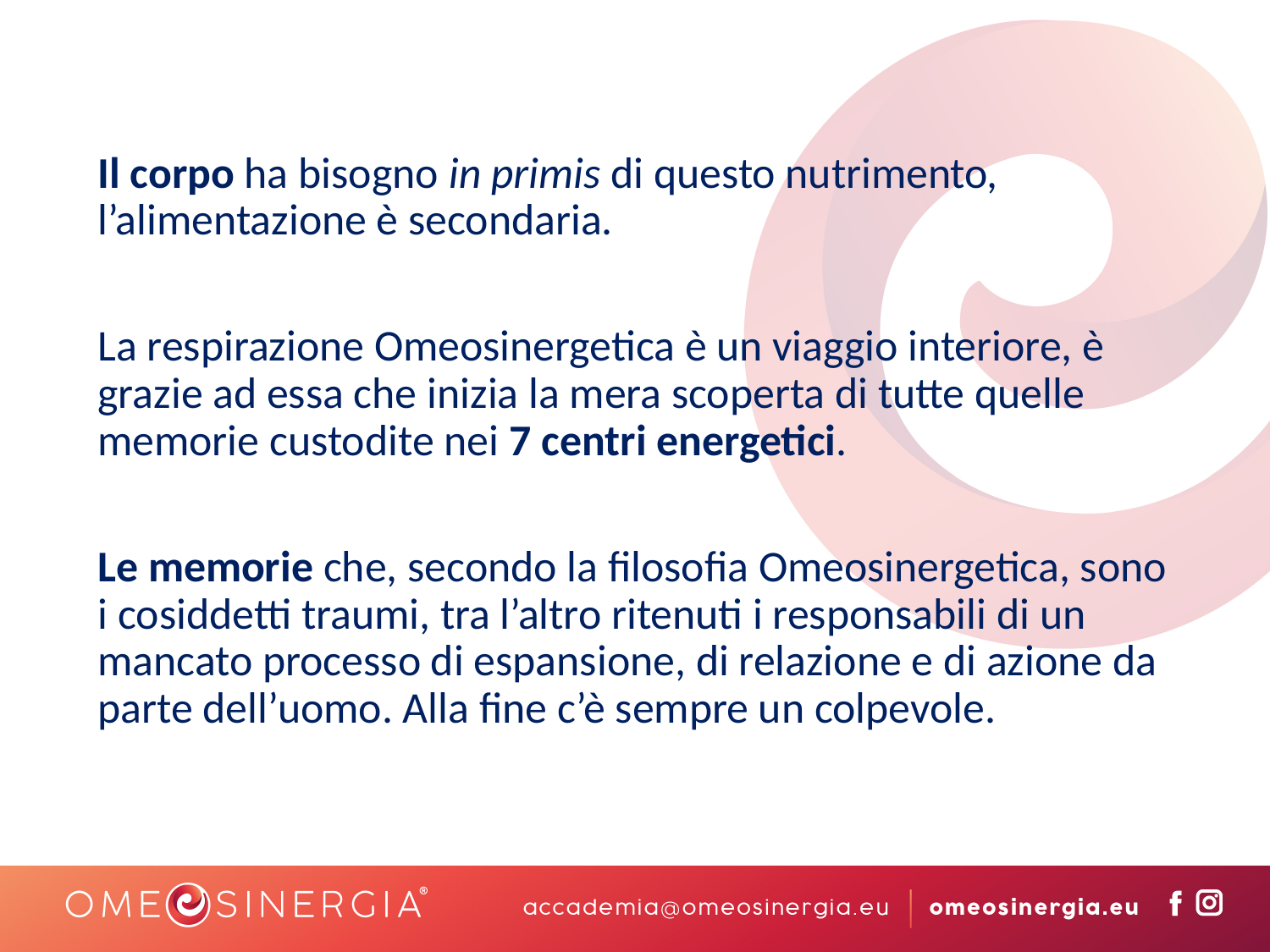

Il corpo ha bisogno in primis di questo nutrimento, l’alimentazione è secondaria.

La respirazione Omeosinergetica è un viaggio interiore, è grazie ad essa che inizia la mera scoperta di tutte quelle memorie custodite nei 7 centri energetici.

Le memorie che, secondo la filosofia Omeosinergetica, sono i cosiddetti traumi, tra l’altro ritenuti i responsabili di un mancato processo di espansione, di relazione e di azione da parte dell’uomo. Alla fine c’è sempre un colpevole.